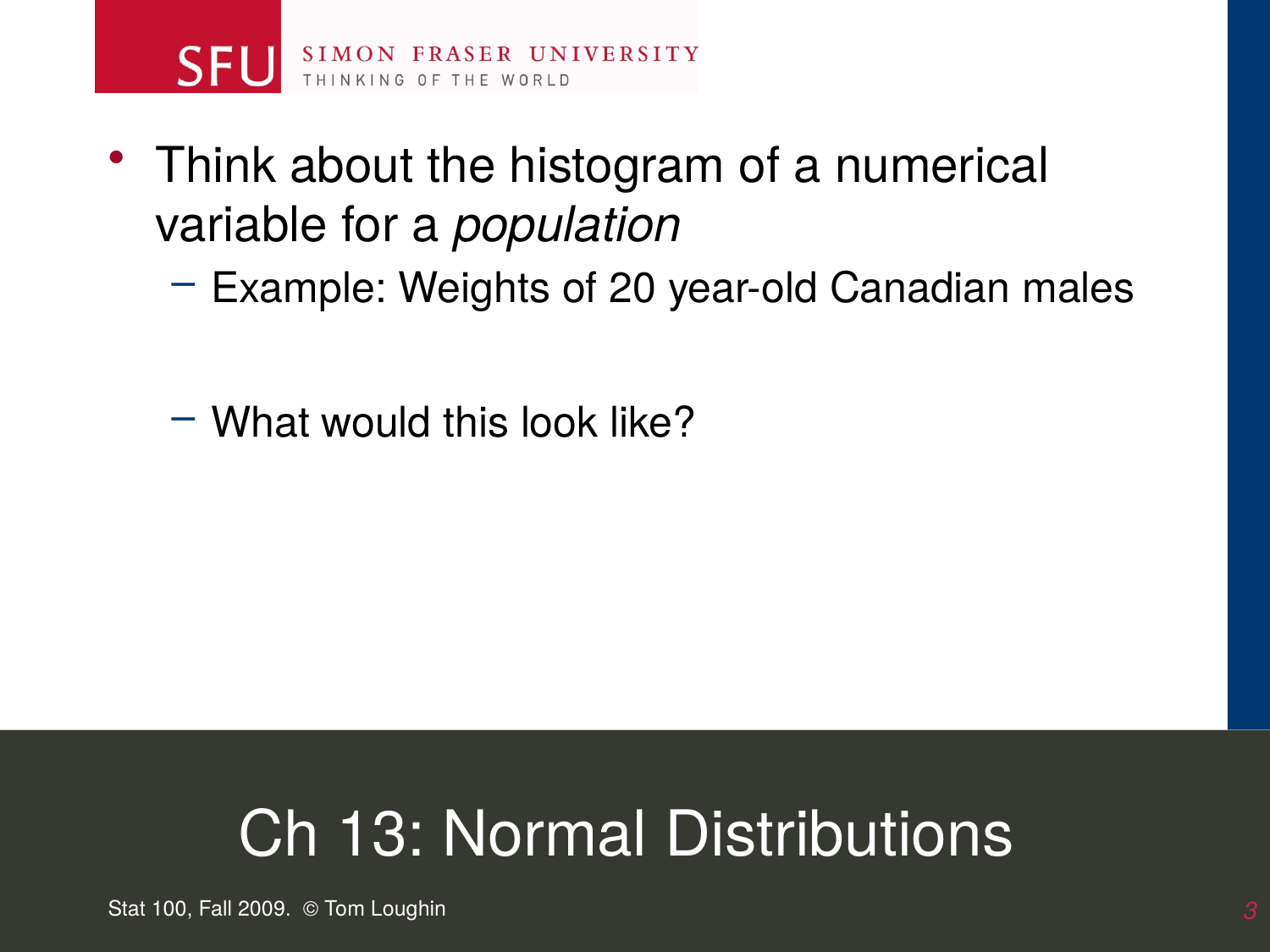

Think about the histogram of a numerical variable for a population
Example: Weights of 20 year-old Canadian males

What would this look like?

# Ch 13: Normal Distributions
Stat 100, Fall 2009.  © Tom Loughin
3